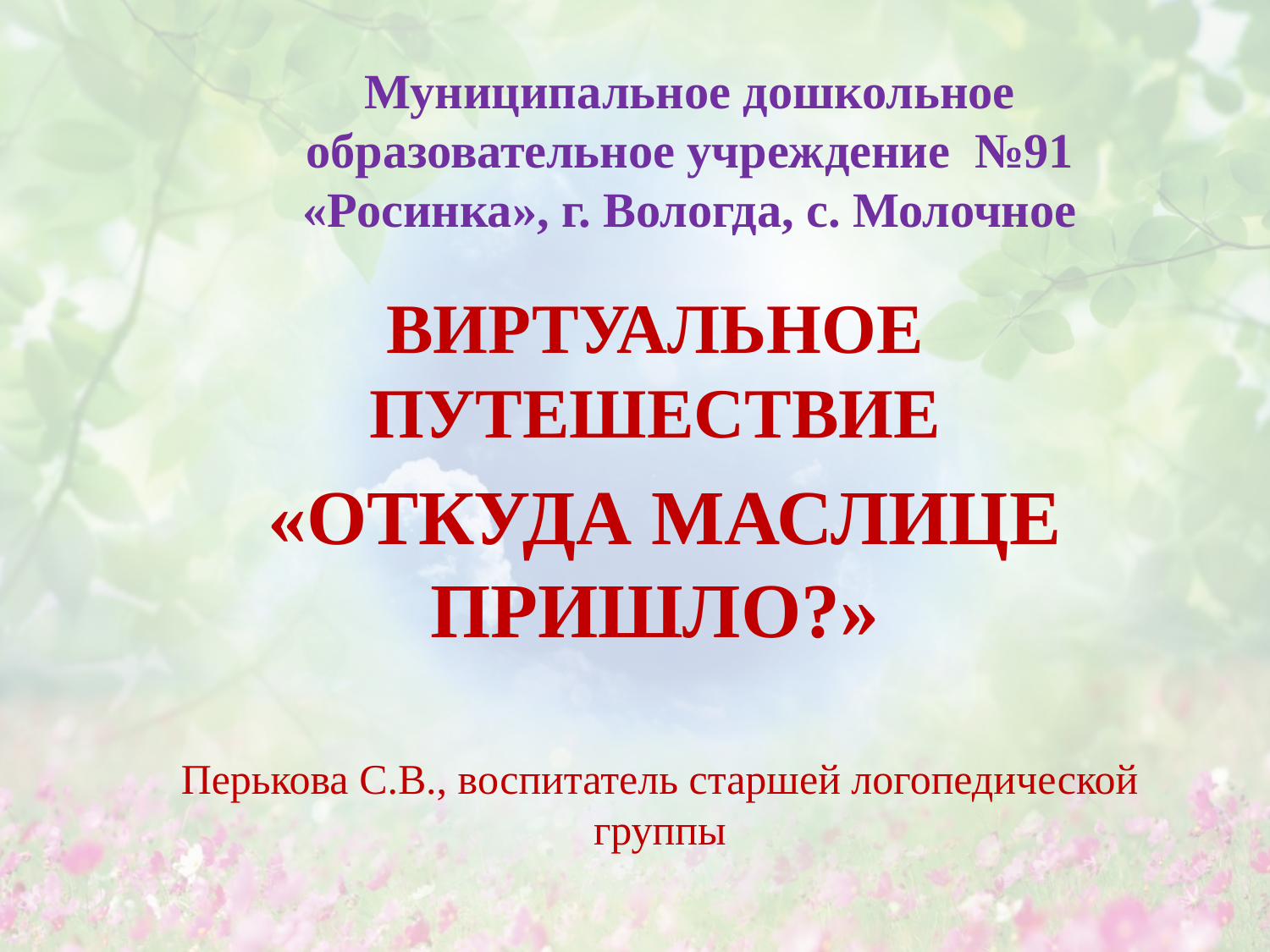

# Муниципальное дошкольное образовательное учреждение  №91 «Росинка», г. Вологда, с. Молочное
Виртуальное путешествие
 «Откуда маслице пришло?»
Перькова С.В., воспитатель старшей логопедической группы